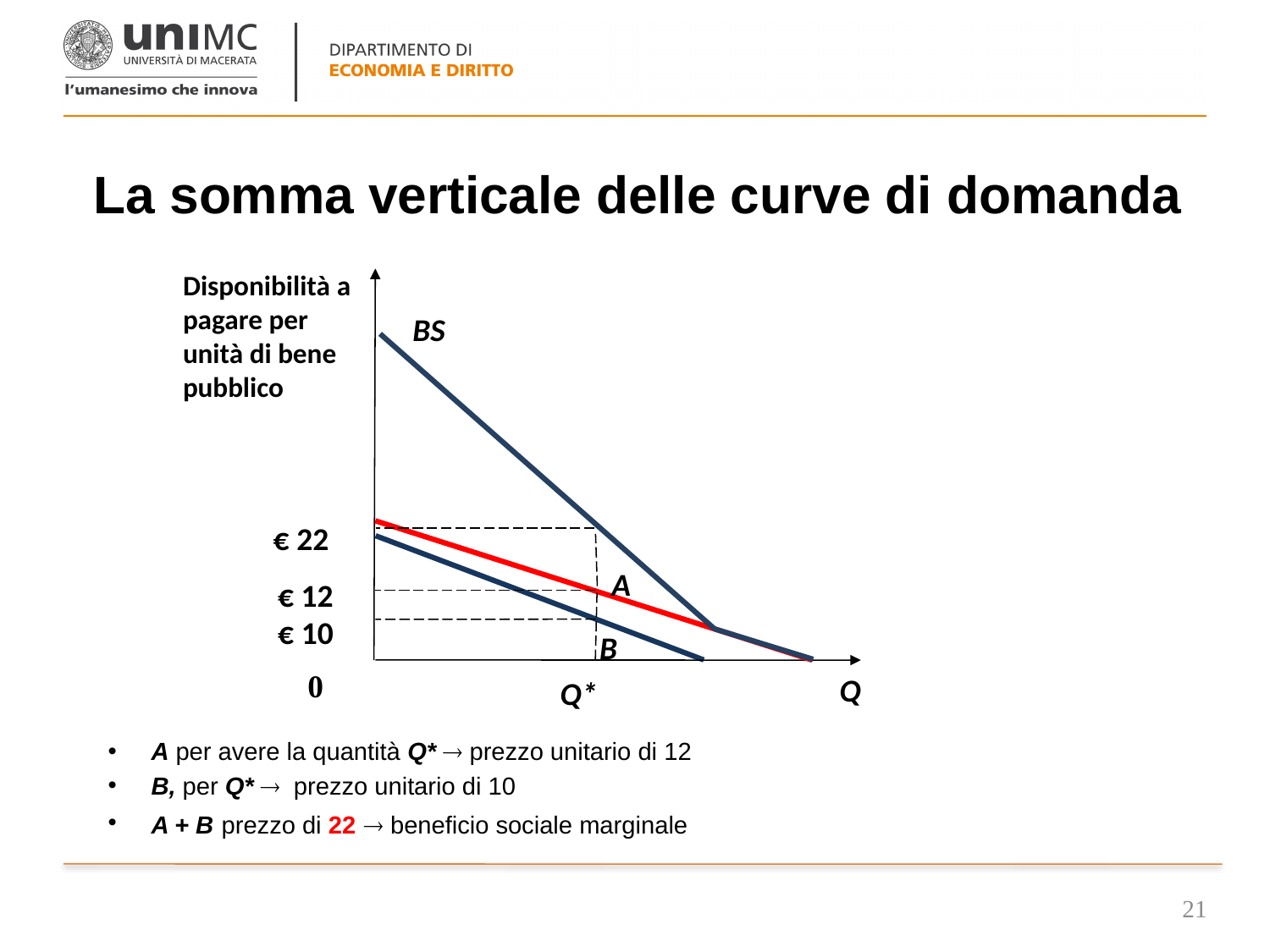

# La somma verticale delle curve di domanda
Disponibilità a pagare per unità di bene pubblico
€ 12
0
Q
Q*
A
BS
€ 22
€ 10
B
A per avere la quantità Q* → prezzo unitario di 12
B, per Q* →  prezzo unitario di 10
A + B prezzo di 22 → beneficio sociale marginale
21